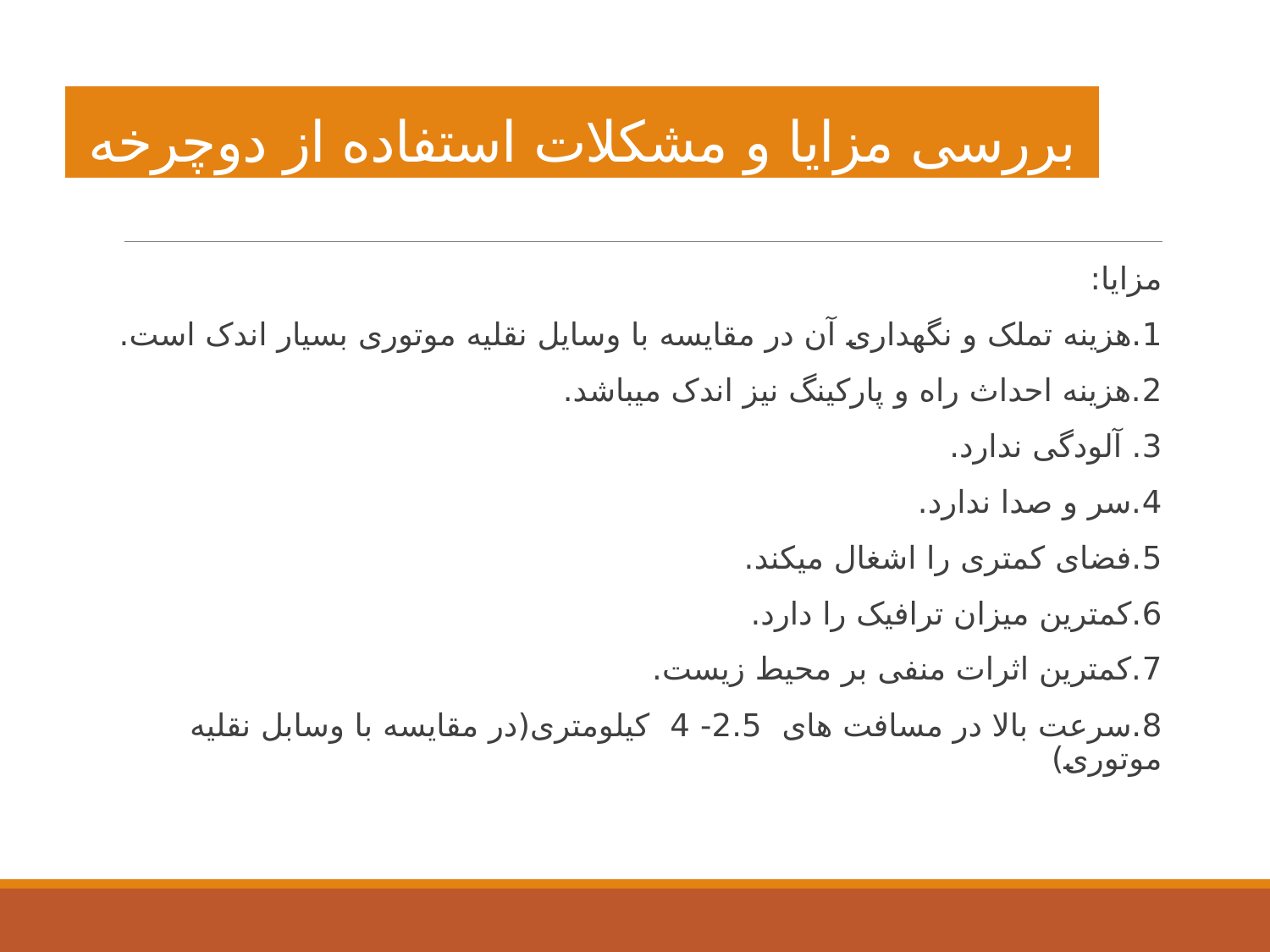

# بررسی مزایا و مشکلات استفاده از دوچرخه
مزایا:
1.هزینه تملک و نگهداری آن در مقایسه با وسایل نقلیه موتوری بسیار اندک است.
2.هزینه احداث راه و پارکینگ نیز اندک میباشد.
3. آلودگی ندارد.
4.سر و صدا ندارد.
5.فضای کمتری را اشغال میکند.
6.کمترین میزان ترافیک را دارد.
7.کمترین اثرات منفی بر محیط زیست.
8.سرعت بالا در مسافت های  2.5- 4  کیلومتری(در مقایسه با وسابل نقلیه موتوری)